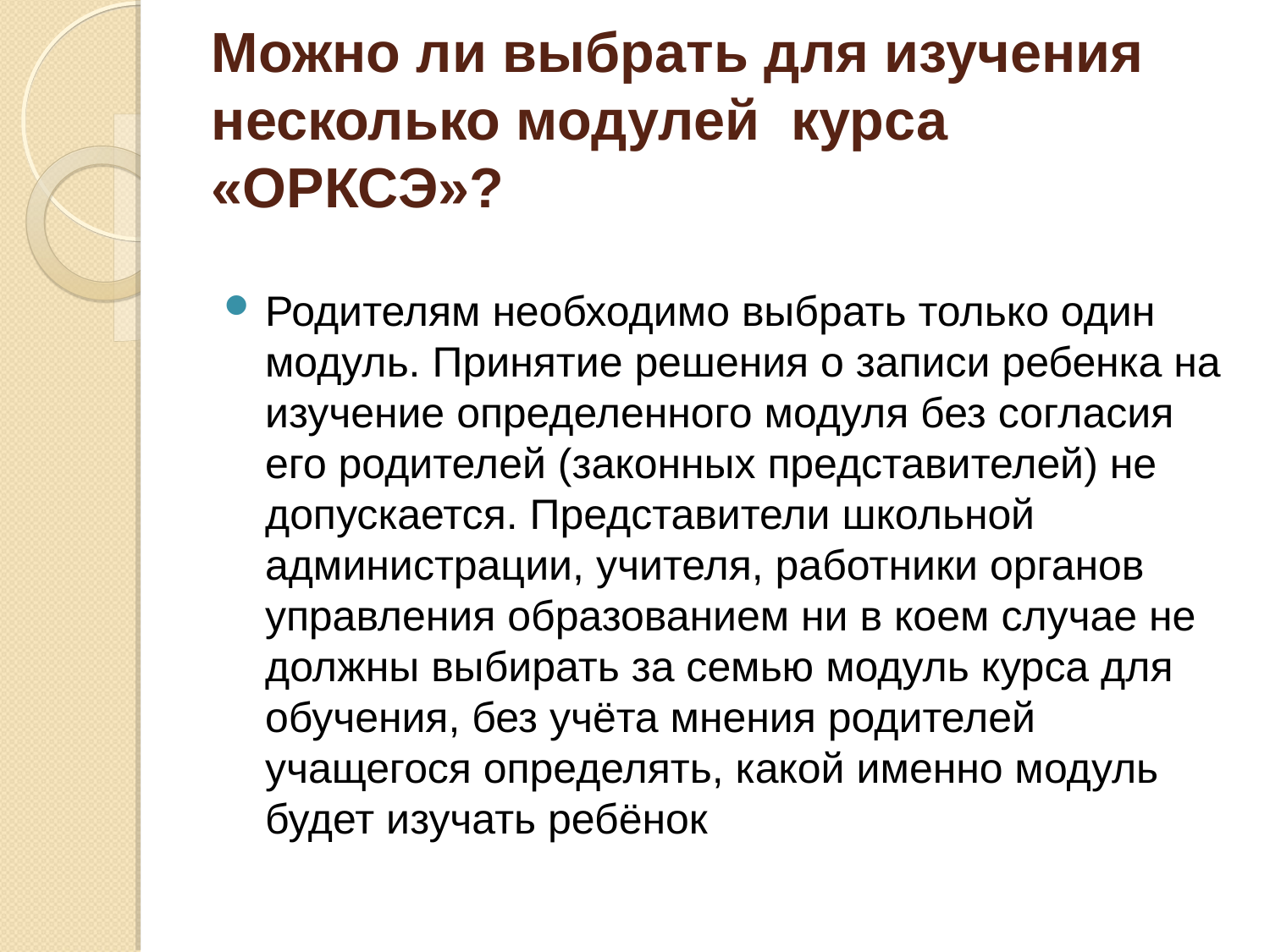

Можно ли выбрать для изучения несколько модулей  курса «ОРКСЭ»?
Родителям необходимо выбрать только один модуль. Принятие решения о записи ребенка на изучение определенного модуля без согласия его родителей (законных представителей) не допускается. Представители школьной администрации, учителя, работники органов управления образованием ни в коем случае не должны выбирать за семью модуль курса для обучения, без учёта мнения родителей учащегося определять, какой именно модуль будет изучать ребёнок